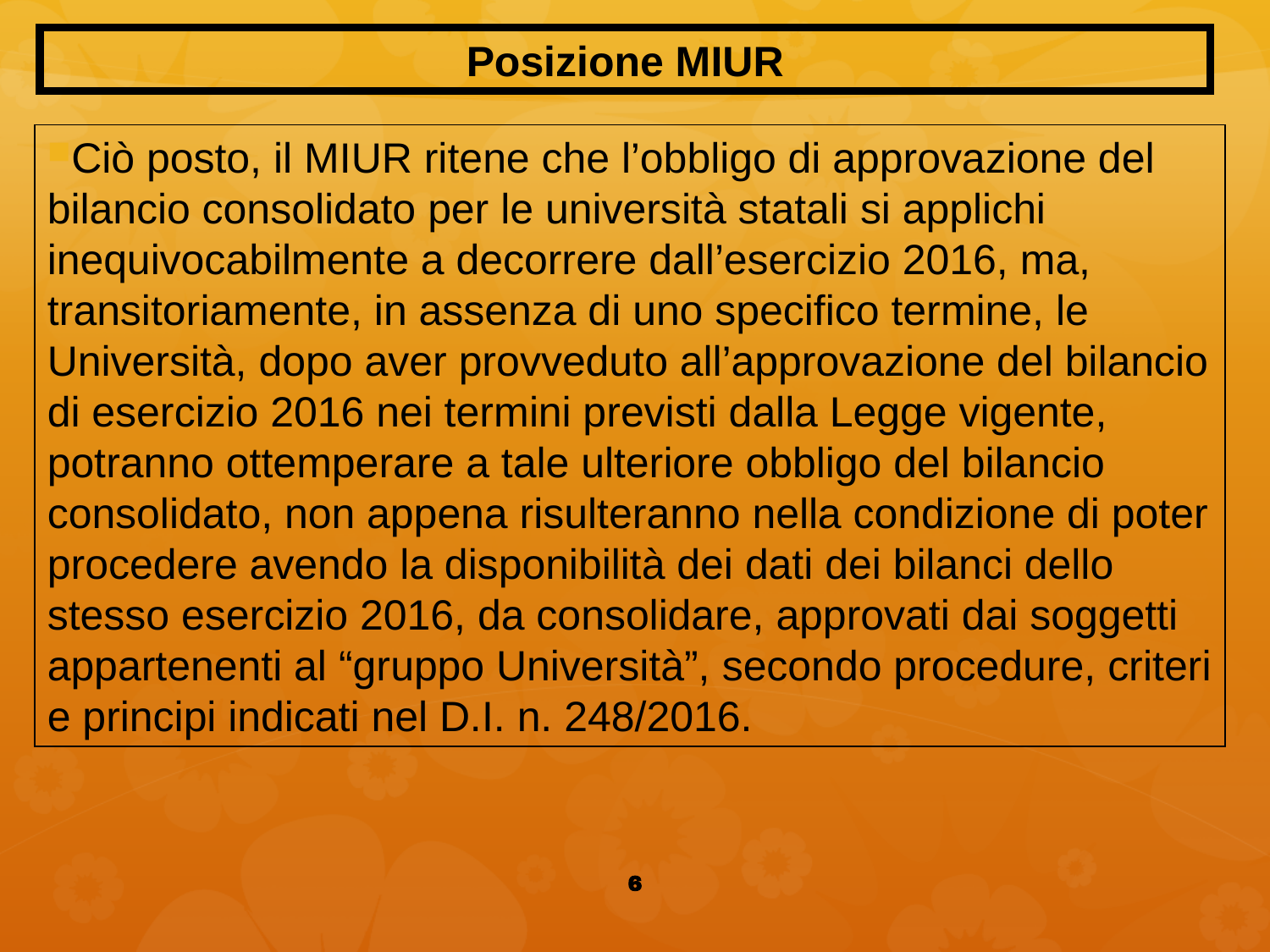

Posizione MIUR
Ciò posto, il MIUR ritene che l’obbligo di approvazione del bilancio consolidato per le università statali si applichi inequivocabilmente a decorrere dall’esercizio 2016, ma, transitoriamente, in assenza di uno specifico termine, le Università, dopo aver provveduto all’approvazione del bilancio di esercizio 2016 nei termini previsti dalla Legge vigente, potranno ottemperare a tale ulteriore obbligo del bilancio consolidato, non appena risulteranno nella condizione di poter procedere avendo la disponibilità dei dati dei bilanci dello stesso esercizio 2016, da consolidare, approvati dai soggetti appartenenti al “gruppo Università”, secondo procedure, criteri e principi indicati nel D.I. n. 248/2016.

6